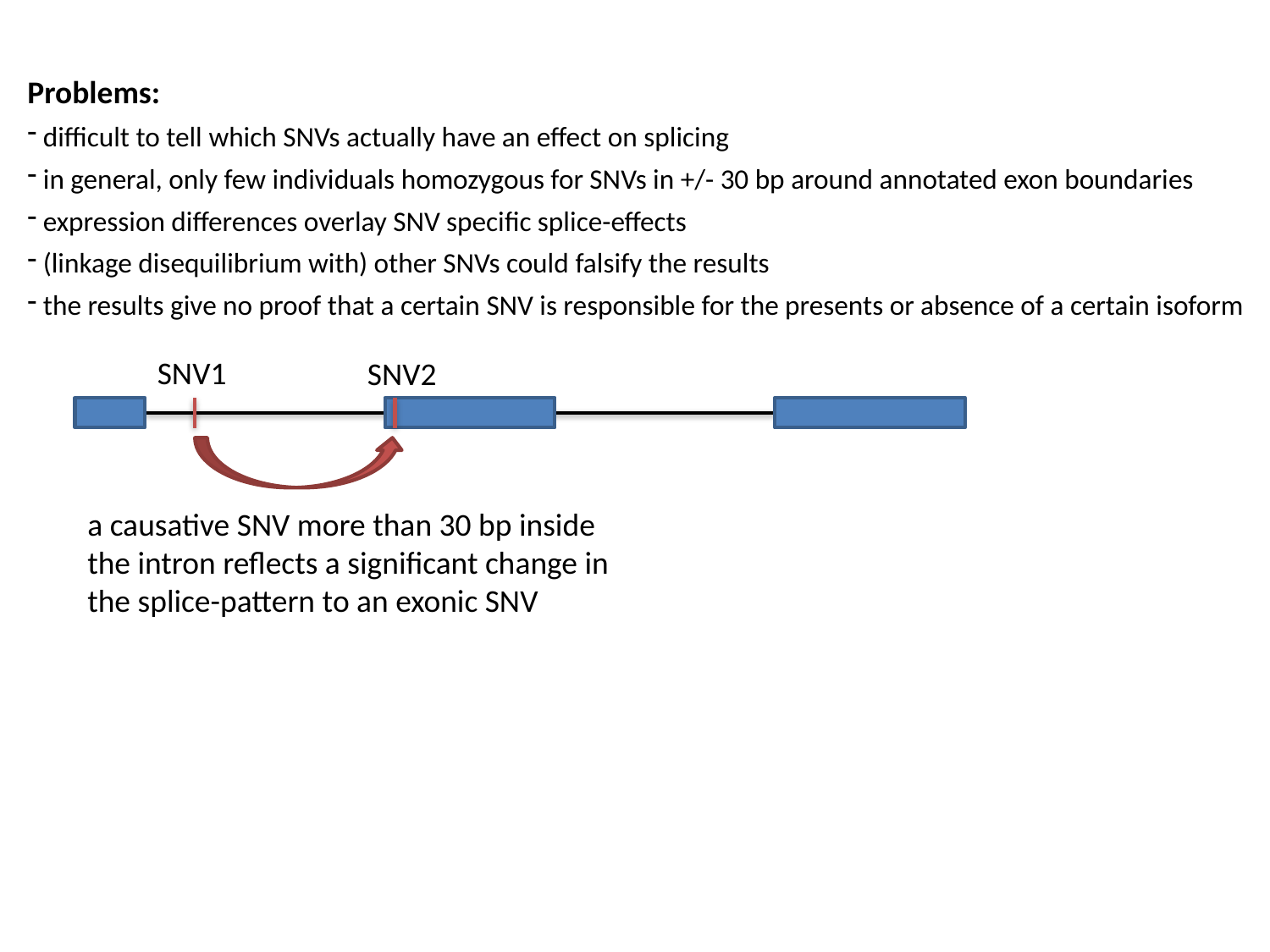

Problems:
 difficult to tell which SNVs actually have an effect on splicing
 in general, only few individuals homozygous for SNVs in +/- 30 bp around annotated exon boundaries
 expression differences overlay SNV specific splice-effects
 (linkage disequilibrium with) other SNVs could falsify the results
 the results give no proof that a certain SNV is responsible for the presents or absence of a certain isoform
SNV1
SNV2

a causative SNV more than 30 bp inside the intron reflects a significant change in the splice-pattern to an exonic SNV